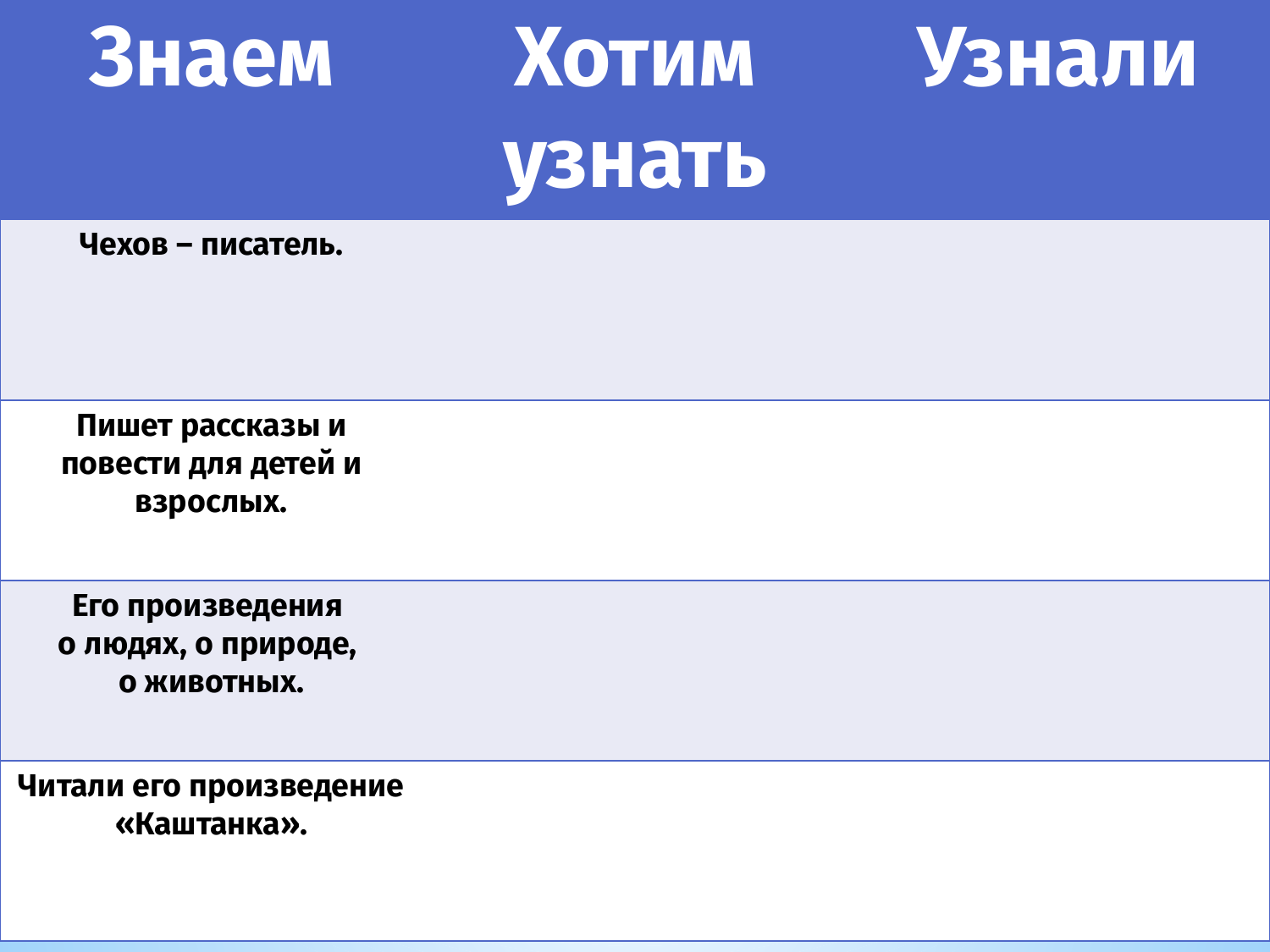

| Знаем | Хотим узнать | Узнали |
| --- | --- | --- |
| Чехов – писатель. |  |  |
| Пишет рассказы и повести для детей и взрослых. |  |  |
| Его произведения о людях, о природе, о животных. |  |  |
| Читали его произведение «Каштанка». |  |  |